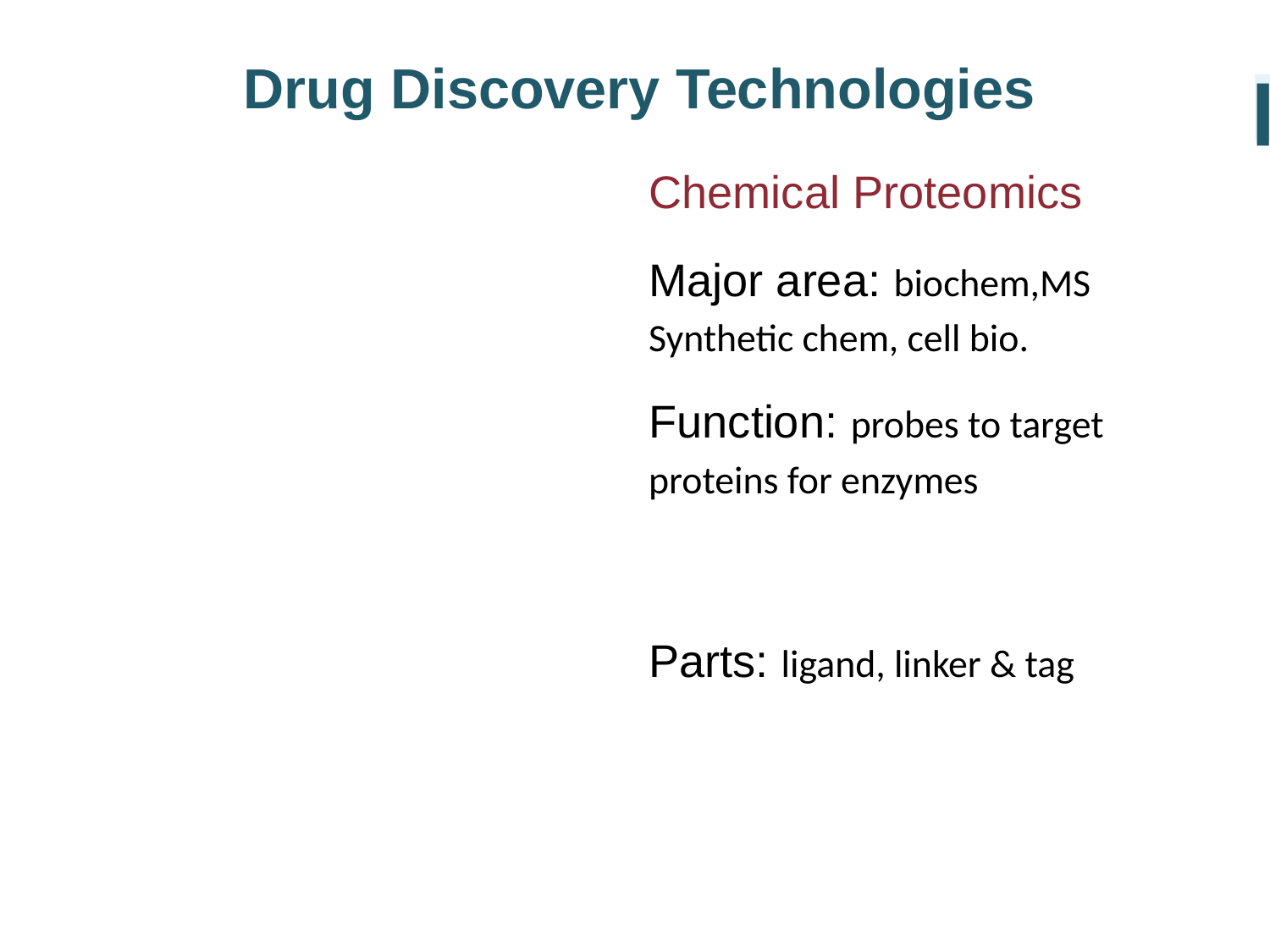

Drug Discovery Technologies
I
Chemical Proteomics
Major area: biochem,MS Synthetic chem, cell bio.
Function: probes to target proteins for enzymes
Parts: ligand, linker & tag